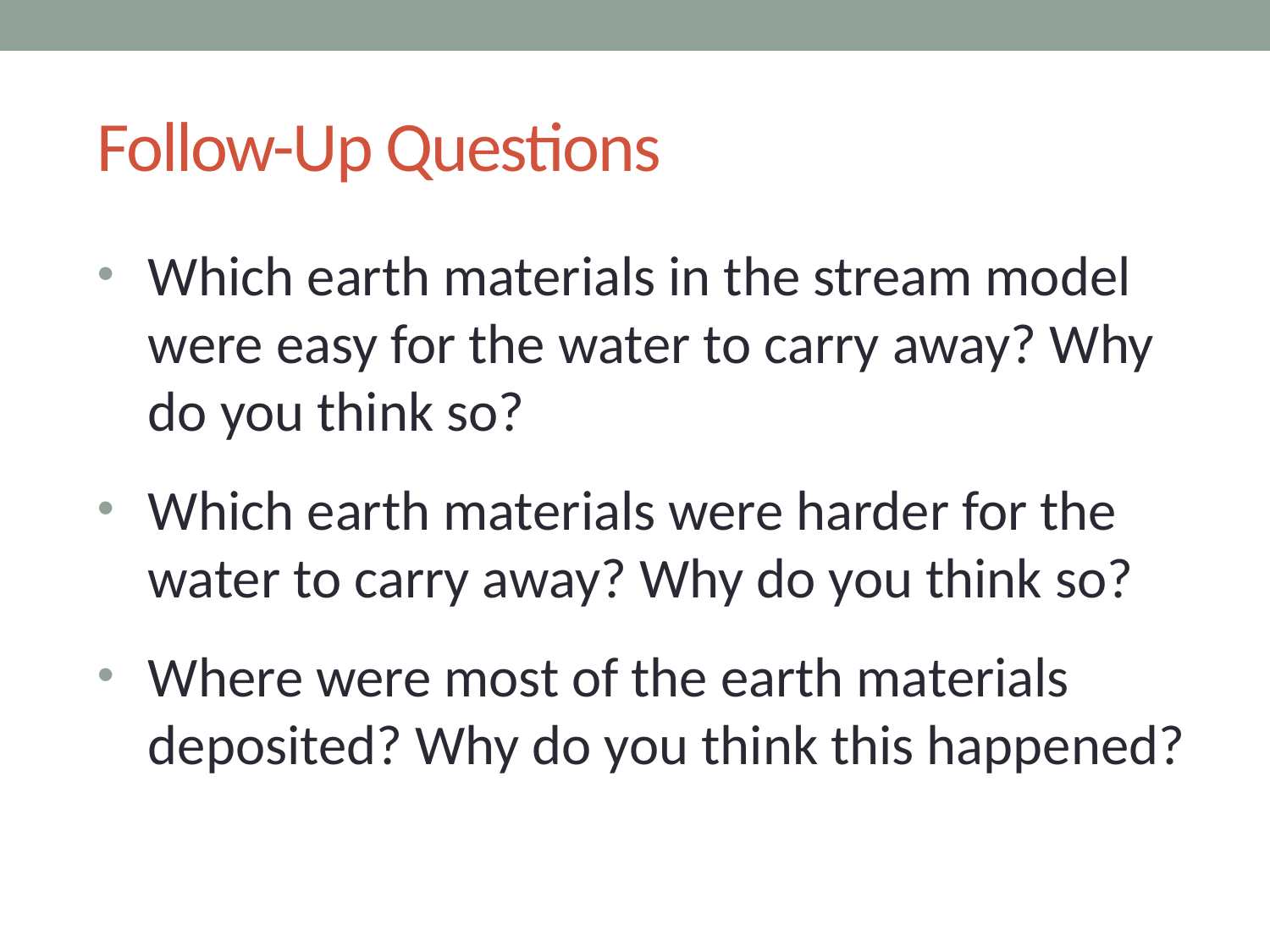

# Follow-Up Questions
Which earth materials in the stream model were easy for the water to carry away? Why do you think so?
Which earth materials were harder for the water to carry away? Why do you think so?
Where were most of the earth materials deposited? Why do you think this happened?